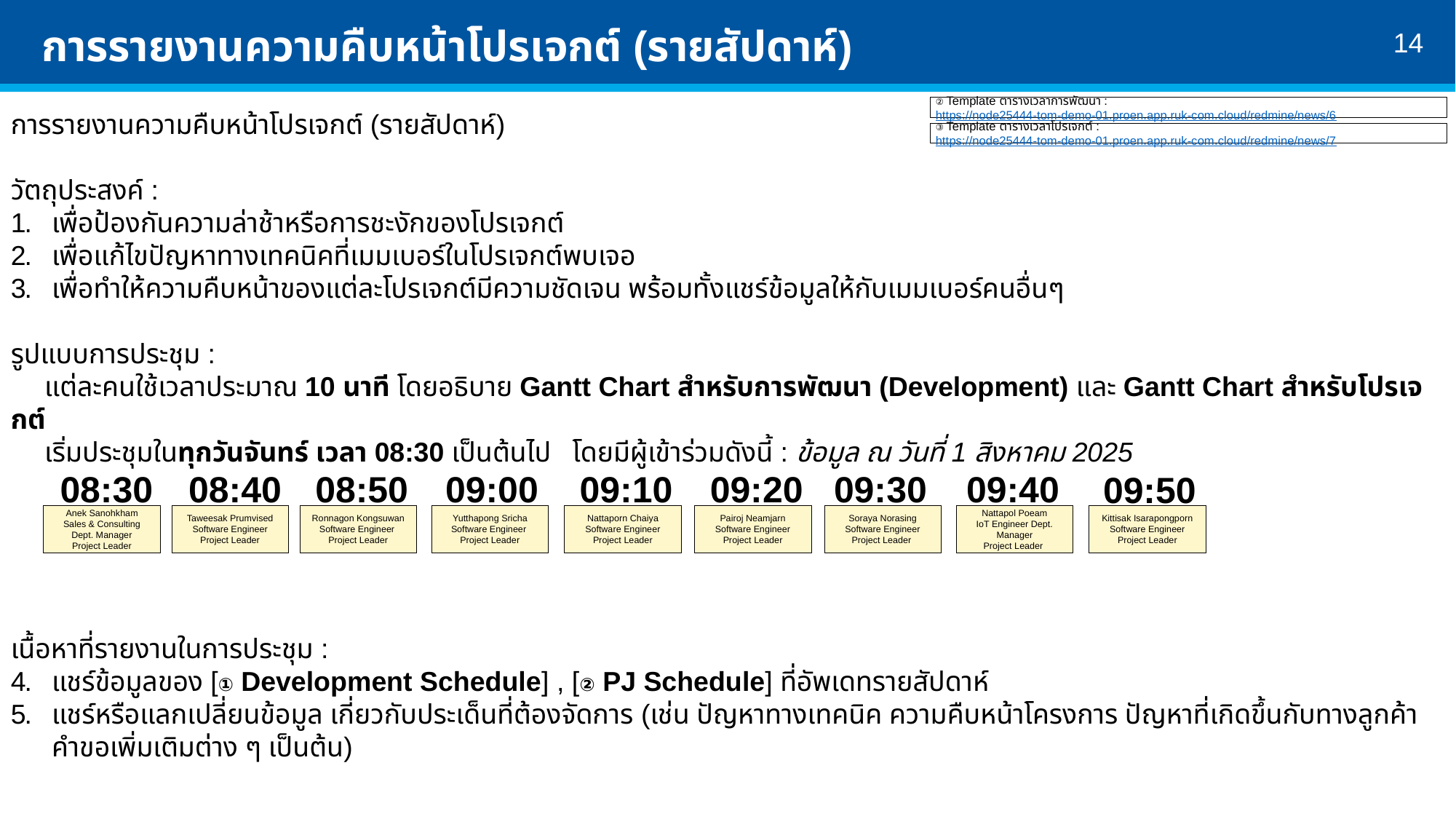

# การรายงานความคืบหน้าโปรเจกต์ (รายสัปดาห์)
② Template ตารางเวลาการพัฒนา : https://node25444-tom-demo-01.proen.app.ruk-com.cloud/redmine/news/6
การรายงานความคืบหน้าโปรเจกต์ (รายสัปดาห์)

วัตถุประสงค์ :
เพื่อป้องกันความล่าช้าหรือการชะงักของโปรเจกต์
เพื่อแก้ไขปัญหาทางเทคนิคที่เมมเบอร์ในโปรเจกต์พบเจอ
เพื่อทำให้ความคืบหน้าของแต่ละโปรเจกต์มีความชัดเจน พร้อมทั้งแชร์ข้อมูลให้กับเมมเบอร์คนอื่นๆ

รูปแบบการประชุม :
　แต่ละคนใช้เวลาประมาณ 10 นาที โดยอธิบาย Gantt Chart สำหรับการพัฒนา (Development) และ Gantt Chart สำหรับโปรเจกต์
　เริ่มประชุมในทุกวันจันทร์ เวลา 08:30 เป็นต้นไป   โดยมีผู้เข้าร่วมดังนี้ : ข้อมูล ณ วันที่ 1 สิงหาคม 2025

เนื้อหาที่รายงานในการประชุม :
แชร์ข้อมูลของ [① Development Schedule] , [② PJ Schedule] ที่อัพเดทรายสัปดาห์
แชร์หรือแลกเปลี่ยนข้อมูล เกี่ยวกับประเด็นที่ต้องจัดการ (เช่น ปัญหาทางเทคนิค ความคืบหน้าโครงการ ปัญหาที่เกิดขึ้นกับทางลูกค้า คำขอเพิ่มเติมต่าง ๆ เป็นต้น)
③ Template ตารางเวลาโปรเจกต์ : https://node25444-tom-demo-01.proen.app.ruk-com.cloud/redmine/news/7
08:30
08:40
08:50
09:00
09:10
09:20
09:30
09:40
09:50
Nattapol Poeam
IoT Engineer Dept.
Manager
Project Leader
Soraya Norasing
Software Engineer
Project Leader
Kittisak​ Isarapongporn
Software Engineer
Project Leader
Pairoj Neamjarn
Software Engineer
Project Leader
Anek Sanohkham
Sales & Consulting Dept. Manager
Project Leader
Taweesak Prumvised
Software Engineer
Project Leader
Ronnagon Kongsuwan
Software Engineer
Project Leader
Yutthapong Sricha
Software Engineer
Project Leader
Nattaporn Chaiya
Software Engineer
Project Leader